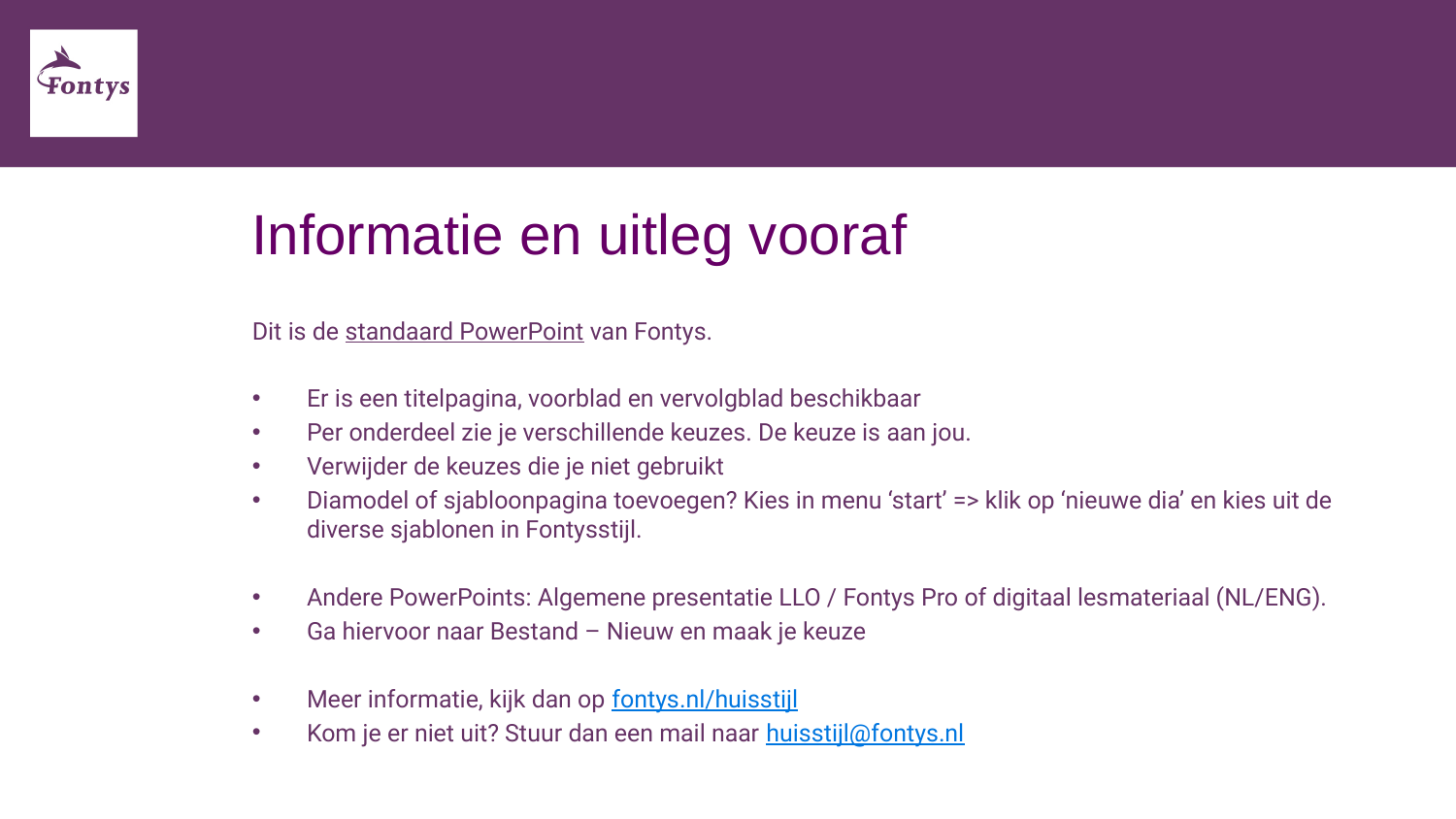

# Informatie en uitleg vooraf
Dit is de standaard PowerPoint van Fontys.

Er is een titelpagina, voorblad en vervolgblad beschikbaar
Per onderdeel zie je verschillende keuzes. De keuze is aan jou.
Verwijder de keuzes die je niet gebruikt
Diamodel of sjabloonpagina toevoegen? Kies in menu ‘start’ => klik op ‘nieuwe dia’ en kies uit de diverse sjablonen in Fontysstijl.

Andere PowerPoints: Algemene presentatie LLO / Fontys Pro of digitaal lesmateriaal (NL/ENG).
Ga hiervoor naar Bestand – Nieuw en maak je keuze

Meer informatie, kijk dan op fontys.nl/huisstijl
Kom je er niet uit? Stuur dan een mail naar huisstijl@fontys.nl